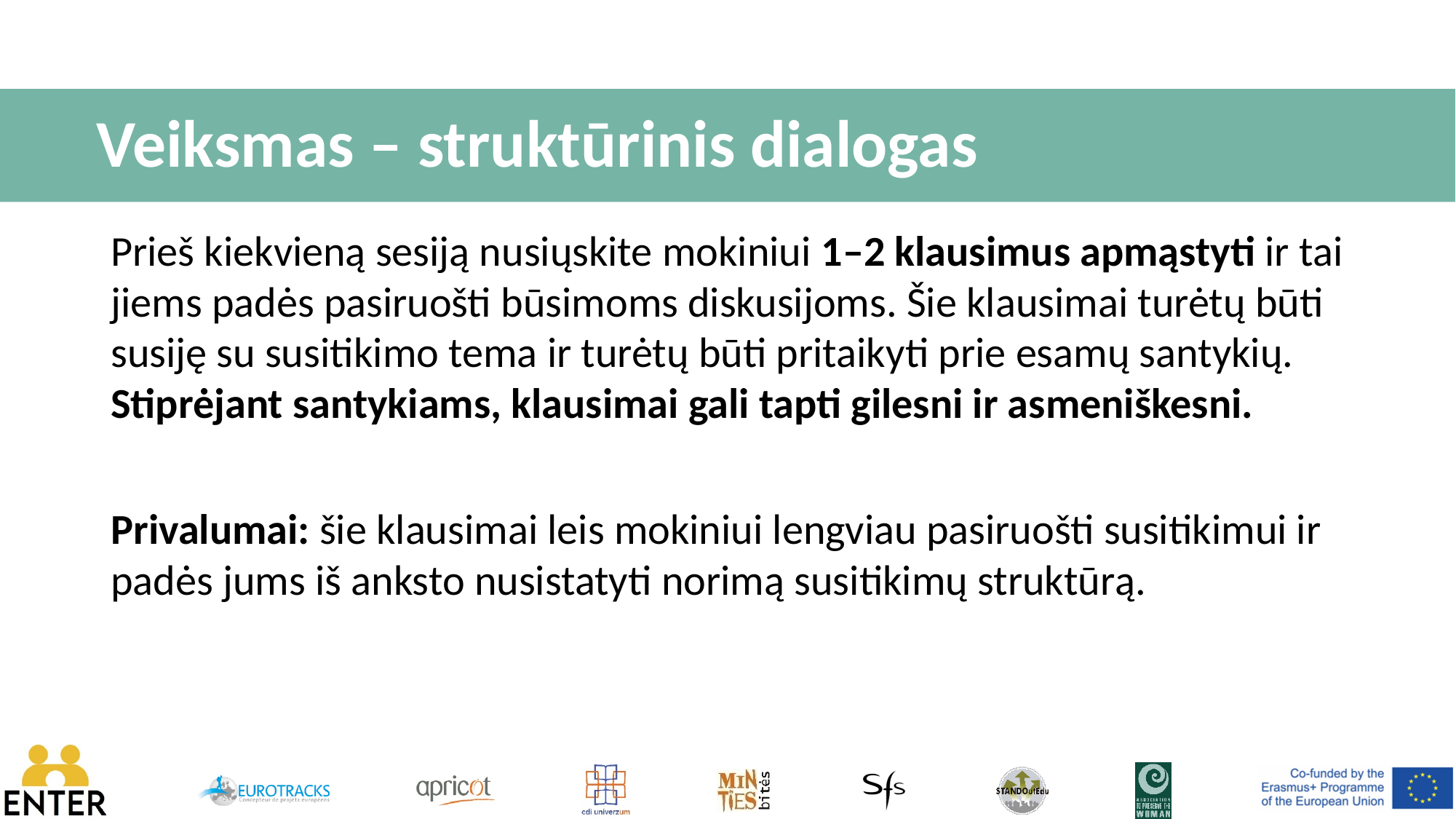

# Veiksmas – struktūrinis dialogas
Prieš kiekvieną sesiją nusiųskite mokiniui 1–2 klausimus apmąstyti ir tai jiems padės pasiruošti būsimoms diskusijoms. Šie klausimai turėtų būti susiję su susitikimo tema ir turėtų būti pritaikyti prie esamų santykių. Stiprėjant santykiams, klausimai gali tapti gilesni ir asmeniškesni.

Privalumai: šie klausimai leis mokiniui lengviau pasiruošti susitikimui ir padės jums iš anksto nusistatyti norimą susitikimų struktūrą.